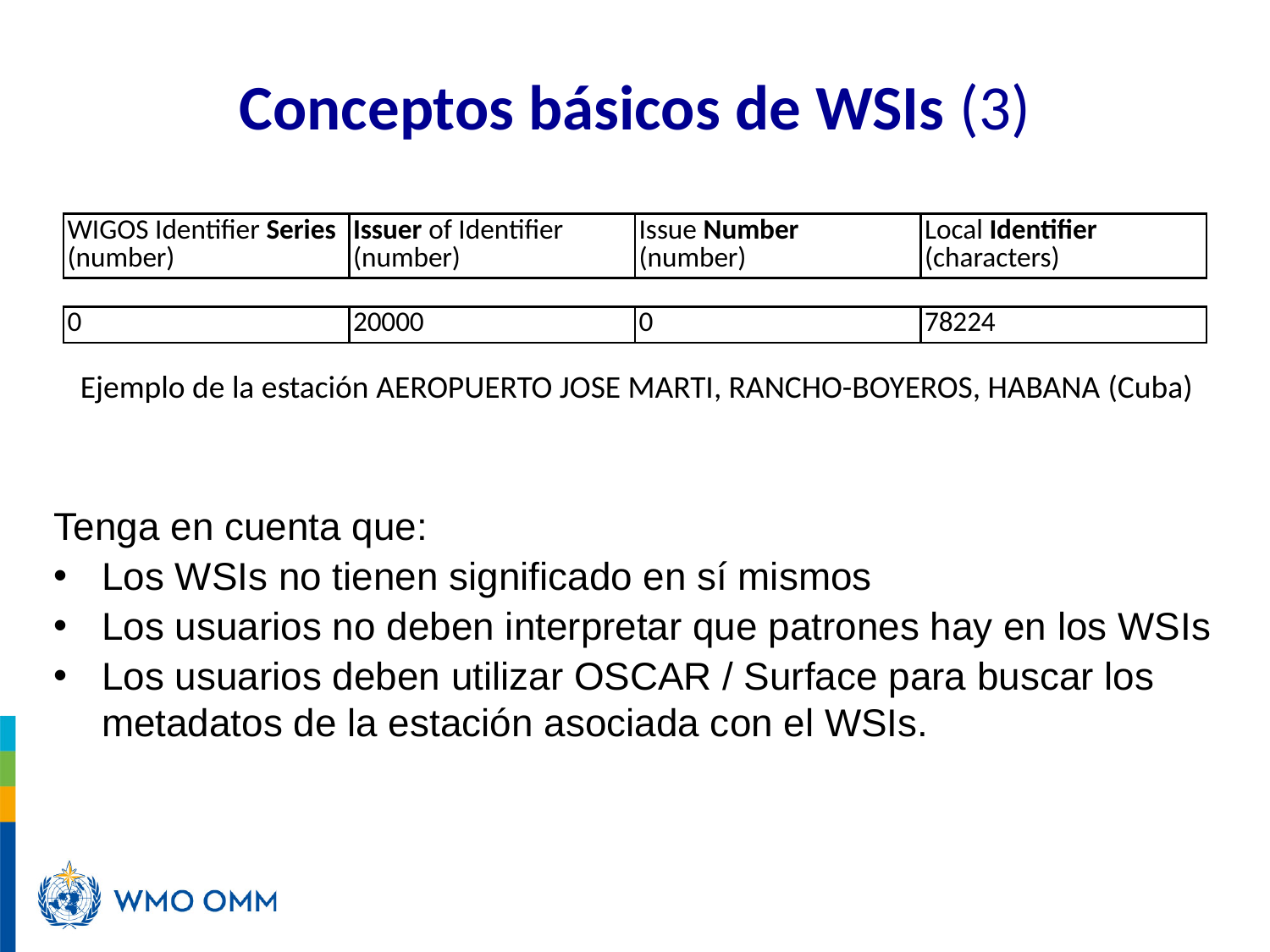

# Conceptos básicos de WSIs (3)
| WIGOS Identifier Series (number) | Issuer of Identifier (number) | Issue Number (number) | Local Identifier (characters) |
| --- | --- | --- | --- |
| 0 | 20000 | 0 | 78224 |
| --- | --- | --- | --- |
Ejemplo de la estación AEROPUERTO JOSE MARTI, RANCHO-BOYEROS, HABANA (Cuba)
Tenga en cuenta que:
Los WSIs no tienen significado en sí mismos
Los usuarios no deben interpretar que patrones hay en los WSIs
Los usuarios deben utilizar OSCAR / Surface para buscar los metadatos de la estación asociada con el WSIs.